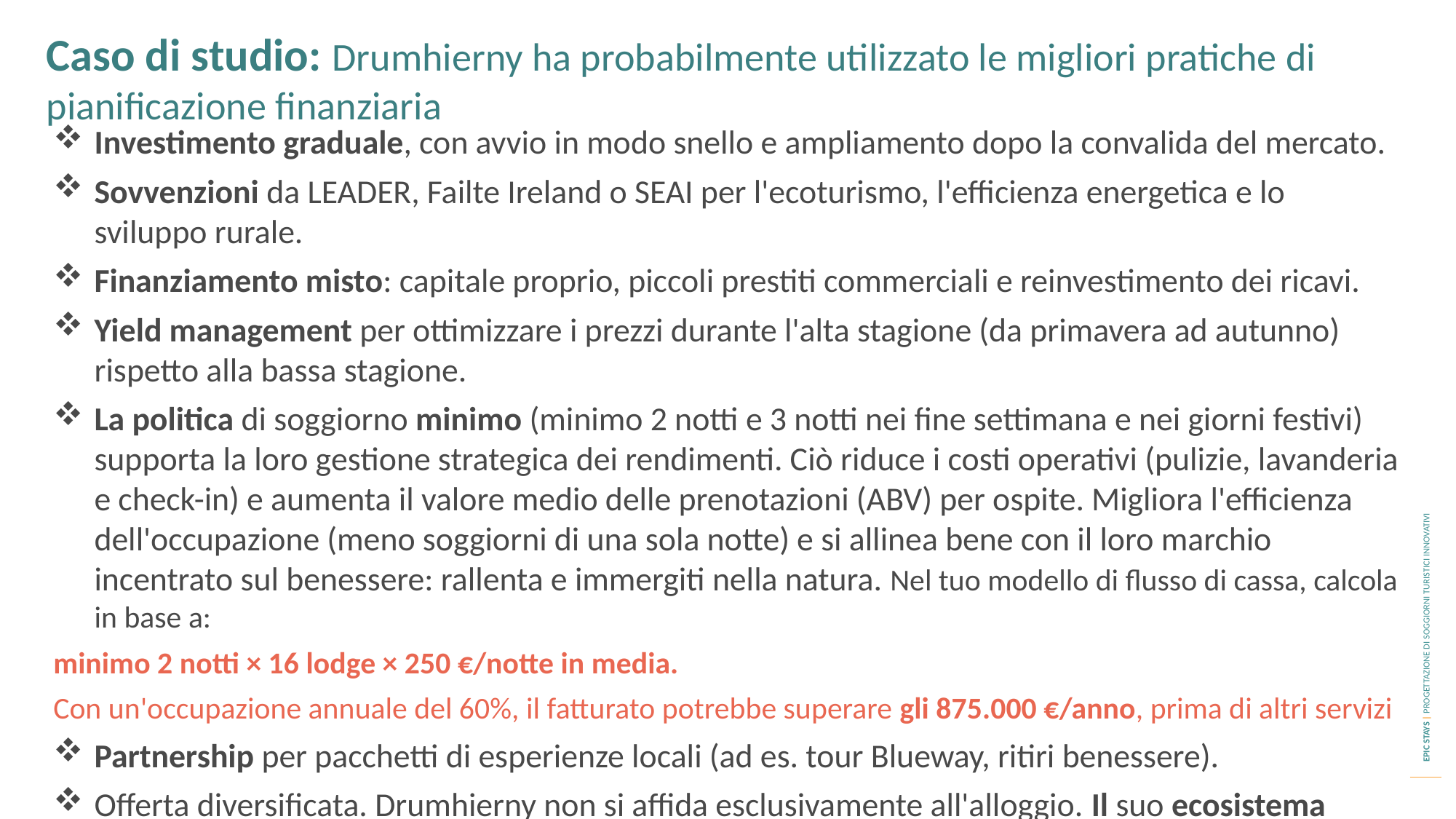

Caso di studio: Drumhierny ha probabilmente utilizzato le migliori pratiche di pianificazione finanziaria
Investimento graduale, con avvio in modo snello e ampliamento dopo la convalida del mercato.
Sovvenzioni da LEADER, Failte Ireland o SEAI per l'ecoturismo, l'efficienza energetica e lo sviluppo rurale.
Finanziamento misto: capitale proprio, piccoli prestiti commerciali e reinvestimento dei ricavi.
Yield management per ottimizzare i prezzi durante l'alta stagione (da primavera ad autunno) rispetto alla bassa stagione.
La politica di soggiorno minimo (minimo 2 notti e 3 notti nei fine settimana e nei giorni festivi) supporta la loro gestione strategica dei rendimenti. Ciò riduce i costi operativi (pulizie, lavanderia e check-in) e aumenta il valore medio delle prenotazioni (ABV) per ospite. Migliora l'efficienza dell'occupazione (meno soggiorni di una sola notte) e si allinea bene con il loro marchio incentrato sul benessere: rallenta e immergiti nella natura. Nel tuo modello di flusso di cassa, calcola in base a:
minimo 2 notti × 16 lodge × 250 €/notte in media.
Con un'occupazione annuale del 60%, il fatturato potrebbe superare gli 875.000 €/anno, prima di altri servizi
Partnership per pacchetti di esperienze locali (ad es. tour Blueway, ritiri benessere).
Offerta diversificata. Drumhierny non si affida esclusivamente all'alloggio. Il suo ecosistema multi-esperienza aumenta i ricavi, migliora la soddisfazione degli ospiti e distribuisce il rischio tra i diversi tipi di servizi.